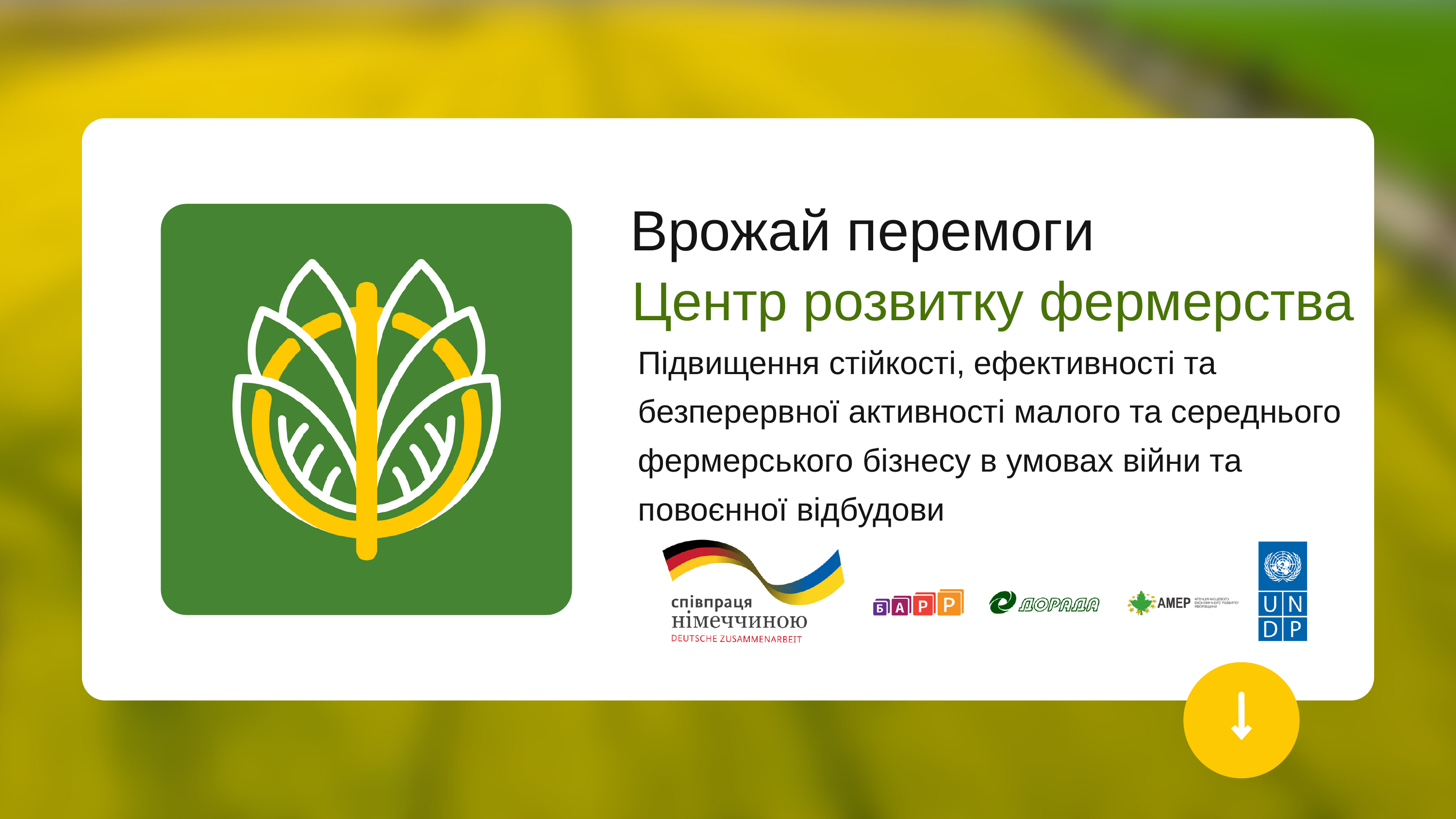

Врожай перемоги
Центр розвитку фермерства
Підвищення стійкості, ефективності та безперервної активності малого та середнього фермерського бізнесу в умовах війни та повоєнної відбудови

Центр розвитку фермерства